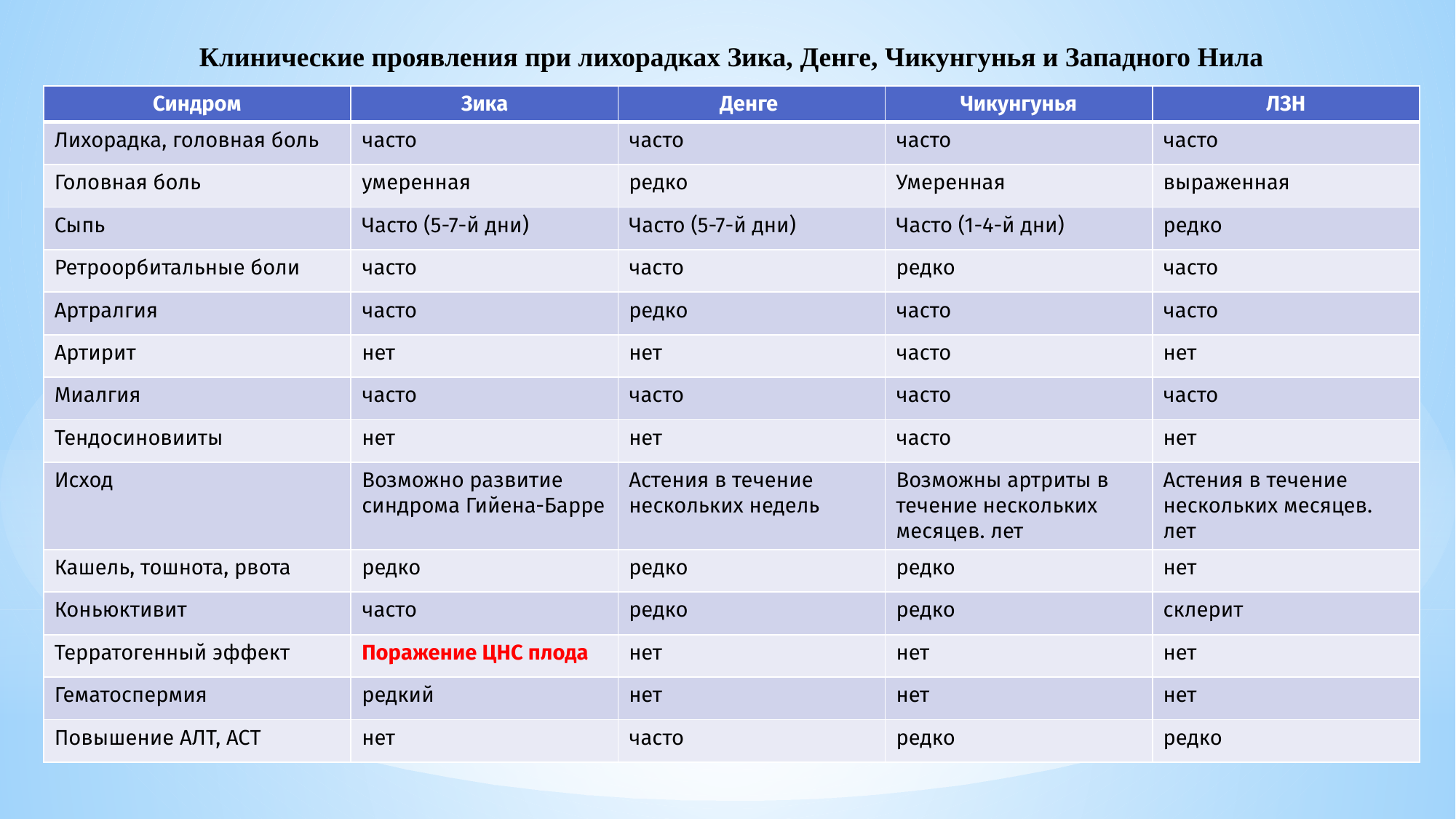

Клинические проявления при лихорадках Зика, Денге, Чикунгунья и Западного Нила
| Синдром | Зика | Денге | Чикунгунья | ЛЗН |
| --- | --- | --- | --- | --- |
| Лихорадка, головная боль | часто | часто | часто | часто |
| Головная боль | умеренная | редко | Умеренная | выраженная |
| Сыпь | Часто (5-7-й дни) | Часто (5-7-й дни) | Часто (1-4-й дни) | редко |
| Ретроорбитальные боли | часто | часто | редко | часто |
| Артралгия | часто | редко | часто | часто |
| Артирит | нет | нет | часто | нет |
| Миалгия | часто | часто | часто | часто |
| Тендосиновииты | нет | нет | часто | нет |
| Исход | Возможно развитие синдрома Гийена-Барре | Астения в течение нескольких недель | Возможны артриты в течение нескольких месяцев. лет | Астения в течение нескольких месяцев. лет |
| Кашель, тошнота, рвота | редко | редко | редко | нет |
| Коньюктивит | часто | редко | редко | склерит |
| Терратогенный эффект | Поражение ЦНС плода | нет | нет | нет |
| Гематоспермия | редкий | нет | нет | нет |
| Повышение АЛТ, АСТ | нет | часто | редко | редко |